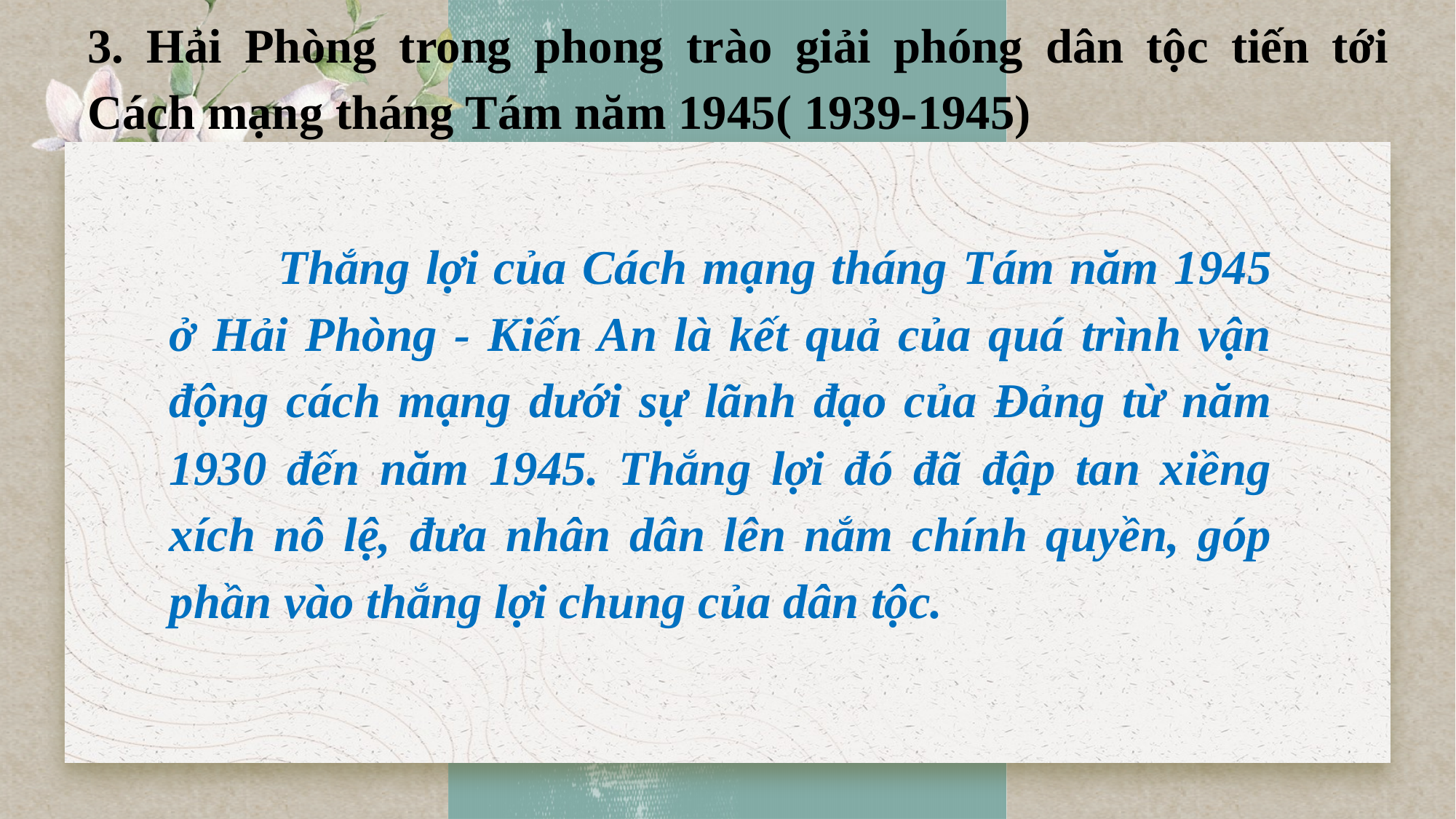

3. Hải Phòng trong phong trào giải phóng dân tộc tiến tới Cách mạng tháng Tám năm 1945( 1939-1945)
	Thắng lợi của Cách mạng tháng Tám năm 1945 ở Hải Phòng - Kiến An là kết quả của quá trình vận động cách mạng dưới sự lãnh đạo của Đảng từ năm 1930 đến năm 1945. Thắng lợi đó đã đập tan xiềng xích nô lệ, đưa nhân dân lên nắm chính quyền, góp phần vào thắng lợi chung của dân tộc.